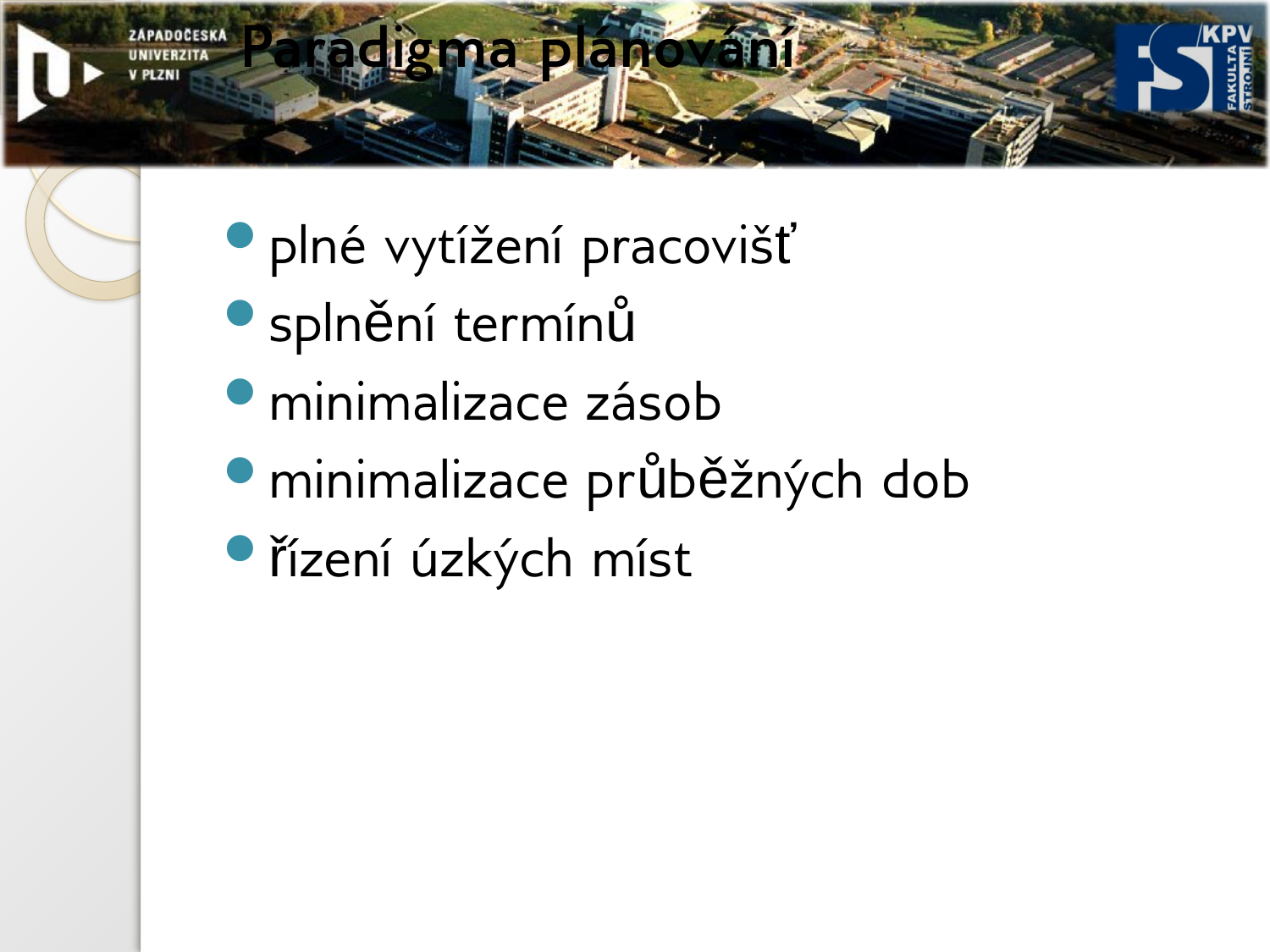

# Paradigma plánování
plné vytížení pracovišť
splnění termínů
minimalizace zásob
minimalizace průběžných dob
řízení úzkých míst